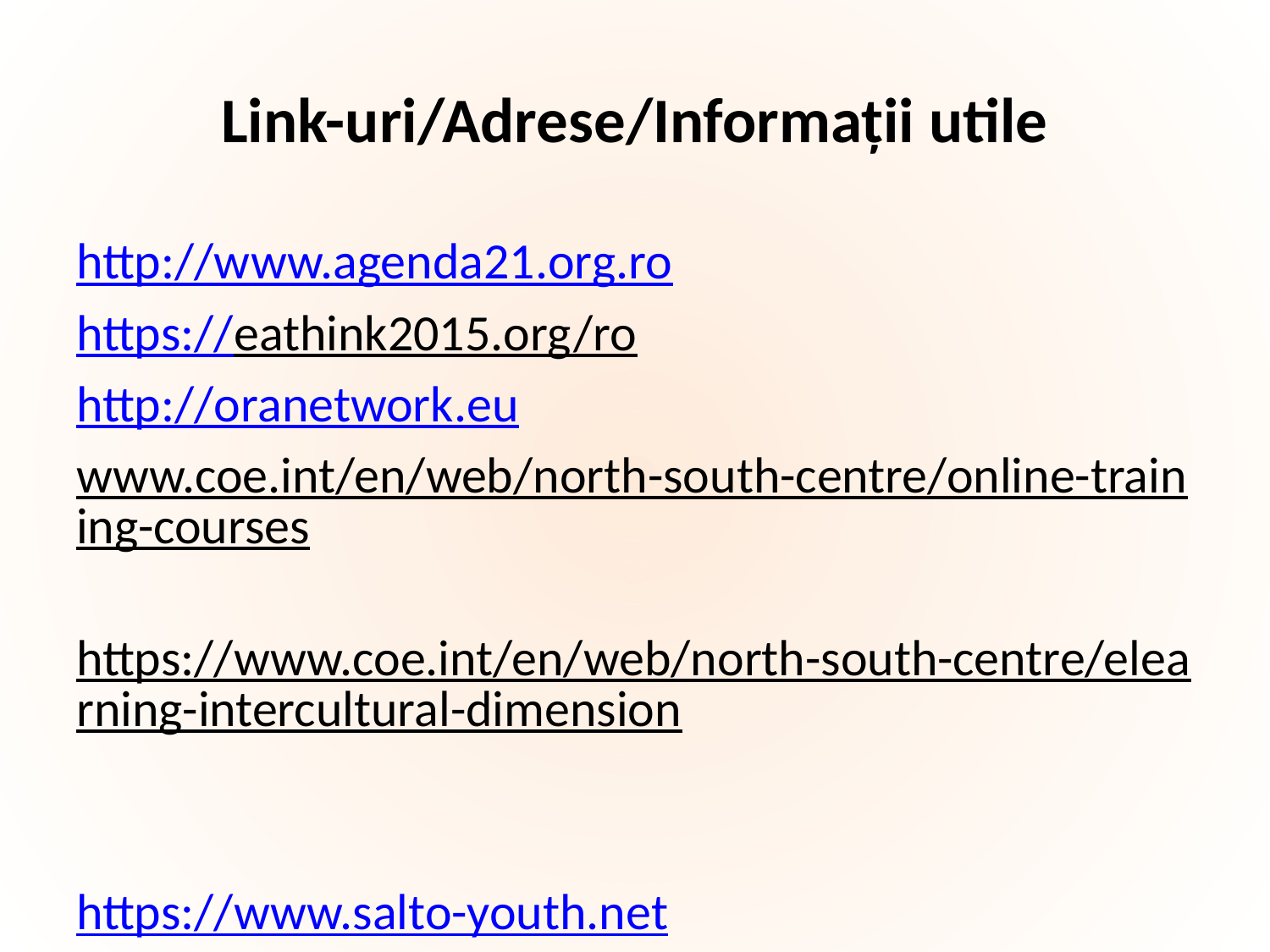

# Link-uri/Adrese/Informații utile
http://www.agenda21.org.ro
https://eathink2015.org/ro
http://oranetwork.eu
www.coe.int/en/web/north-south-centre/online-training-courses
https://www.coe.int/en/web/north-south-centre/elearning-intercultural-dimension

https://www.salto-youth.net